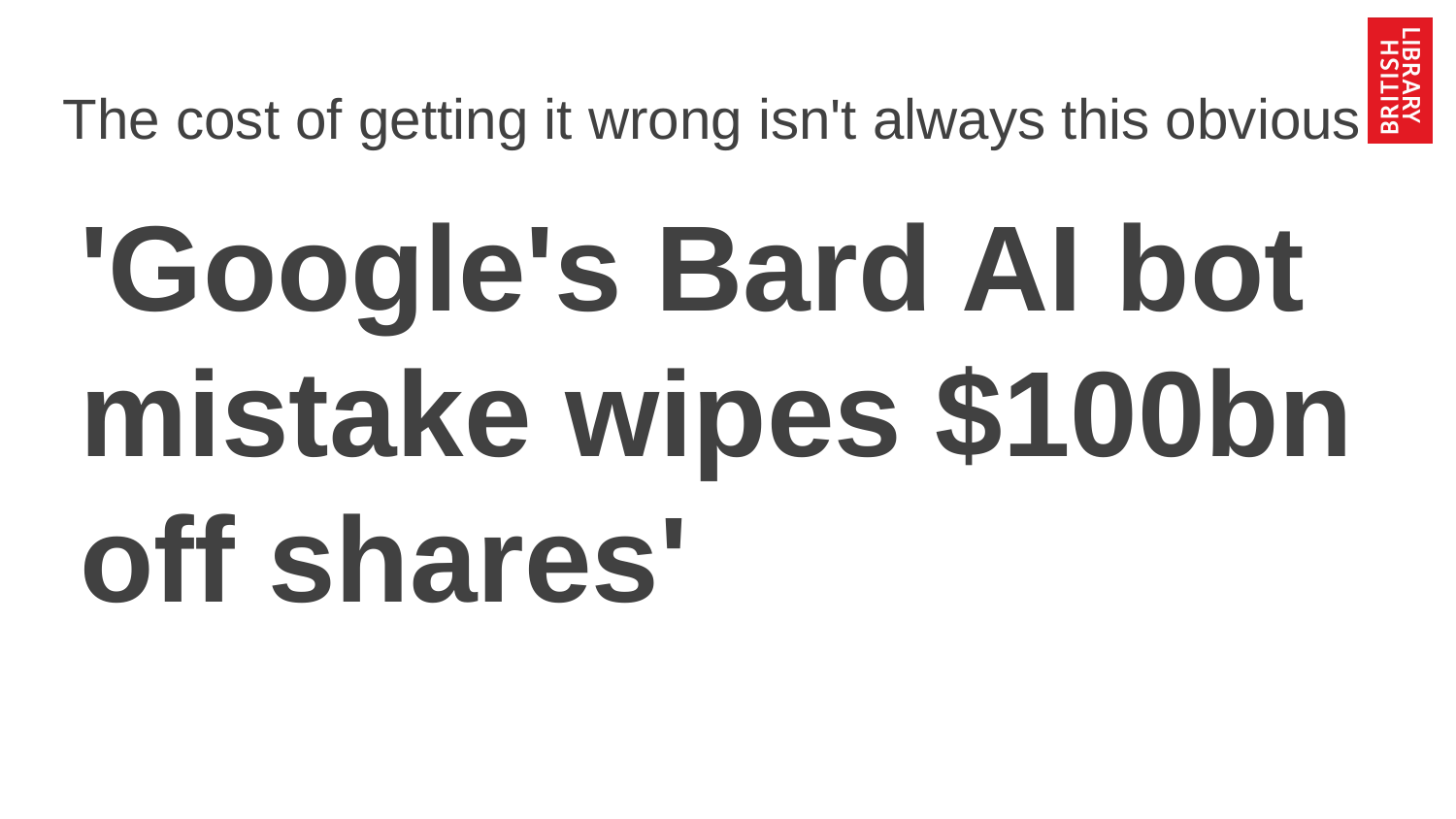

# The cost of getting it wrong isn't always this obvious
'Google's Bard AI bot mistake wipes $100bn off shares'